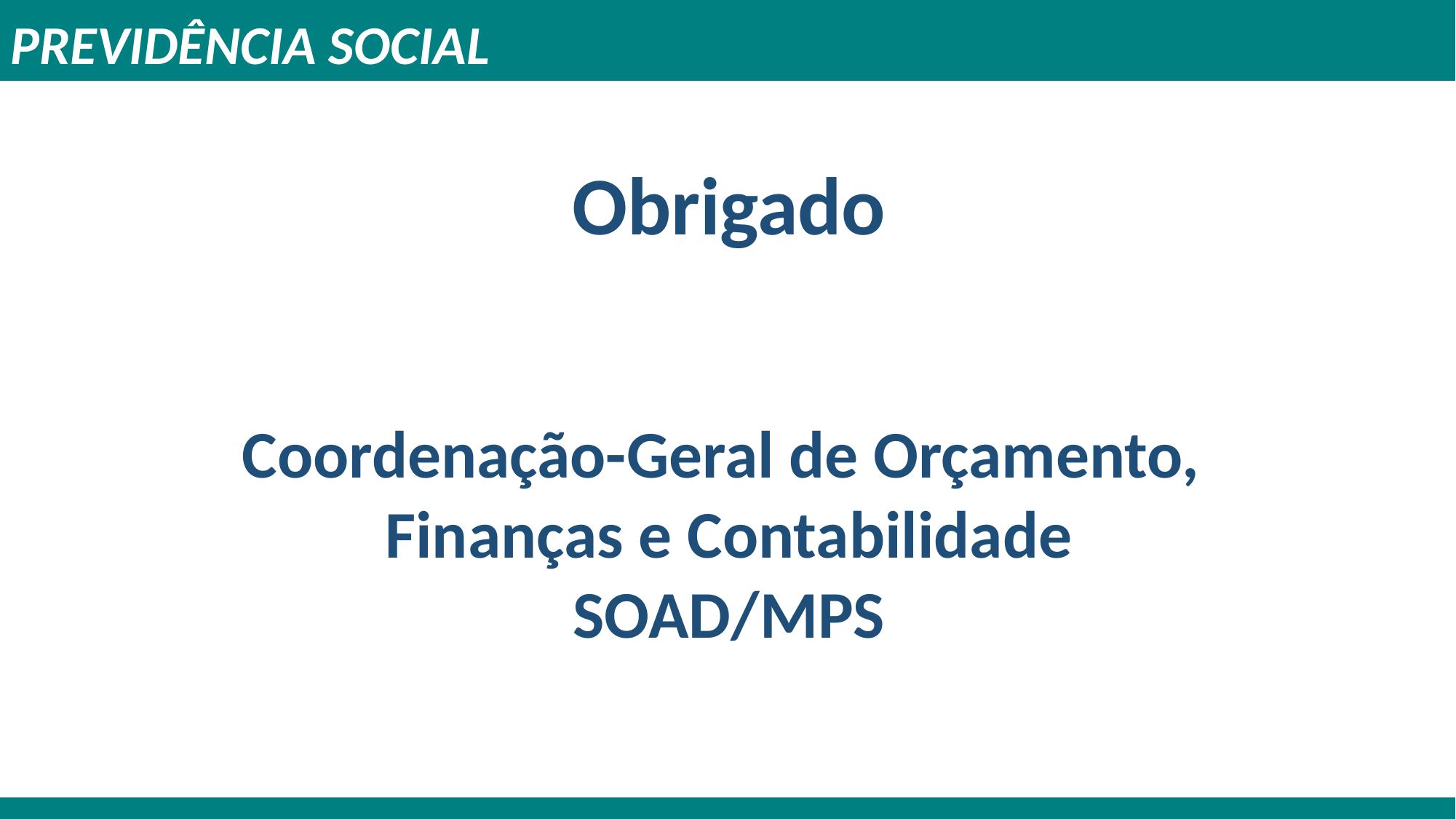

PREVIDÊNCIA SOCIAL

Obrigado

Coordenação-Geral de Orçamento,
Finanças e Contabilidade
SOAD/MPS